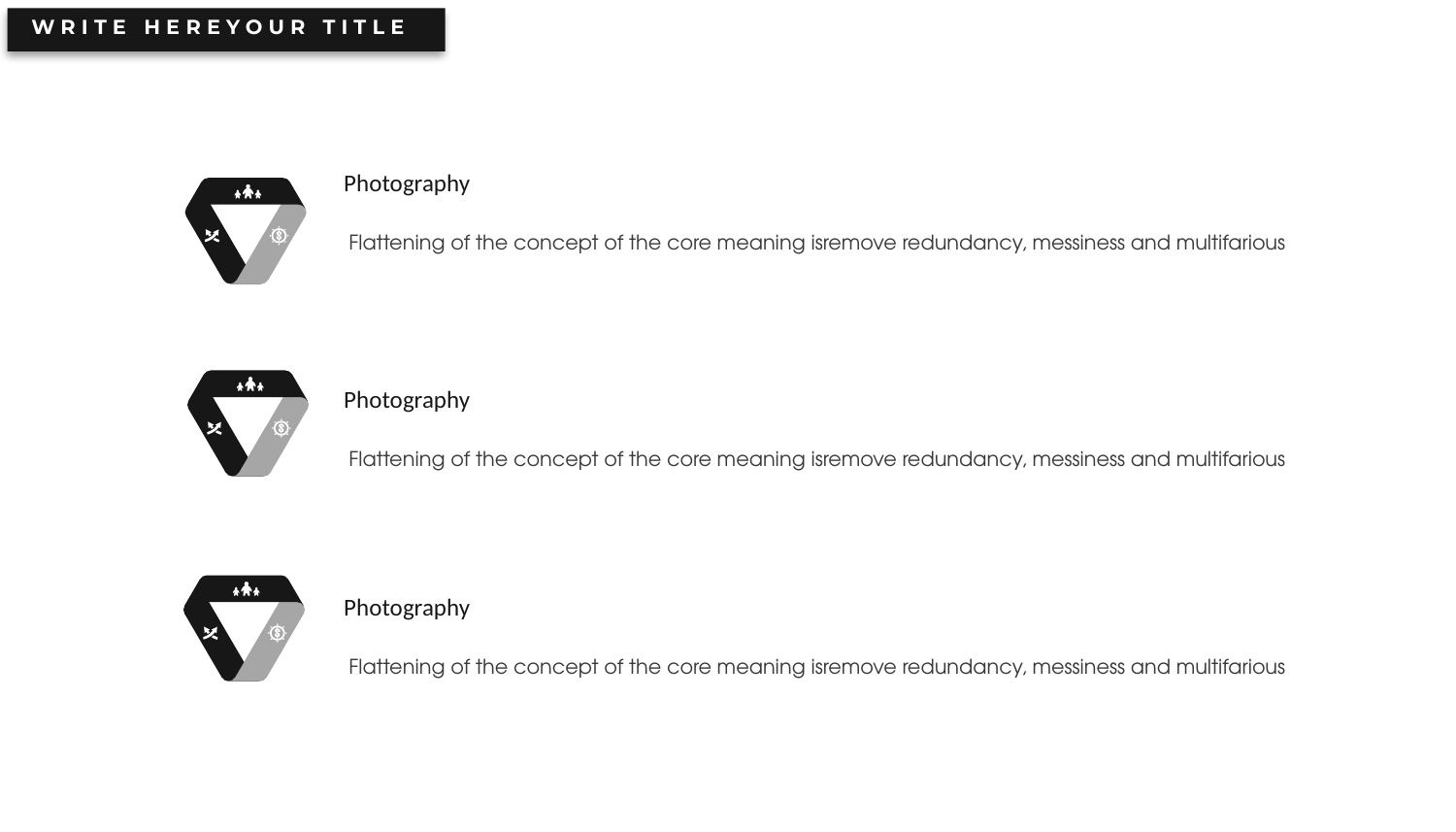

WRITE HEREYOUR TITLE

Photography

Flattening of the concept of the core meaning isremove redundancy, messiness and multifarious

Photography
Flattening of the concept of the core meaning isremove redundancy, messiness and multifarious

Photography
Flattening of the concept of the core meaning isremove redundancy, messiness and multifarious